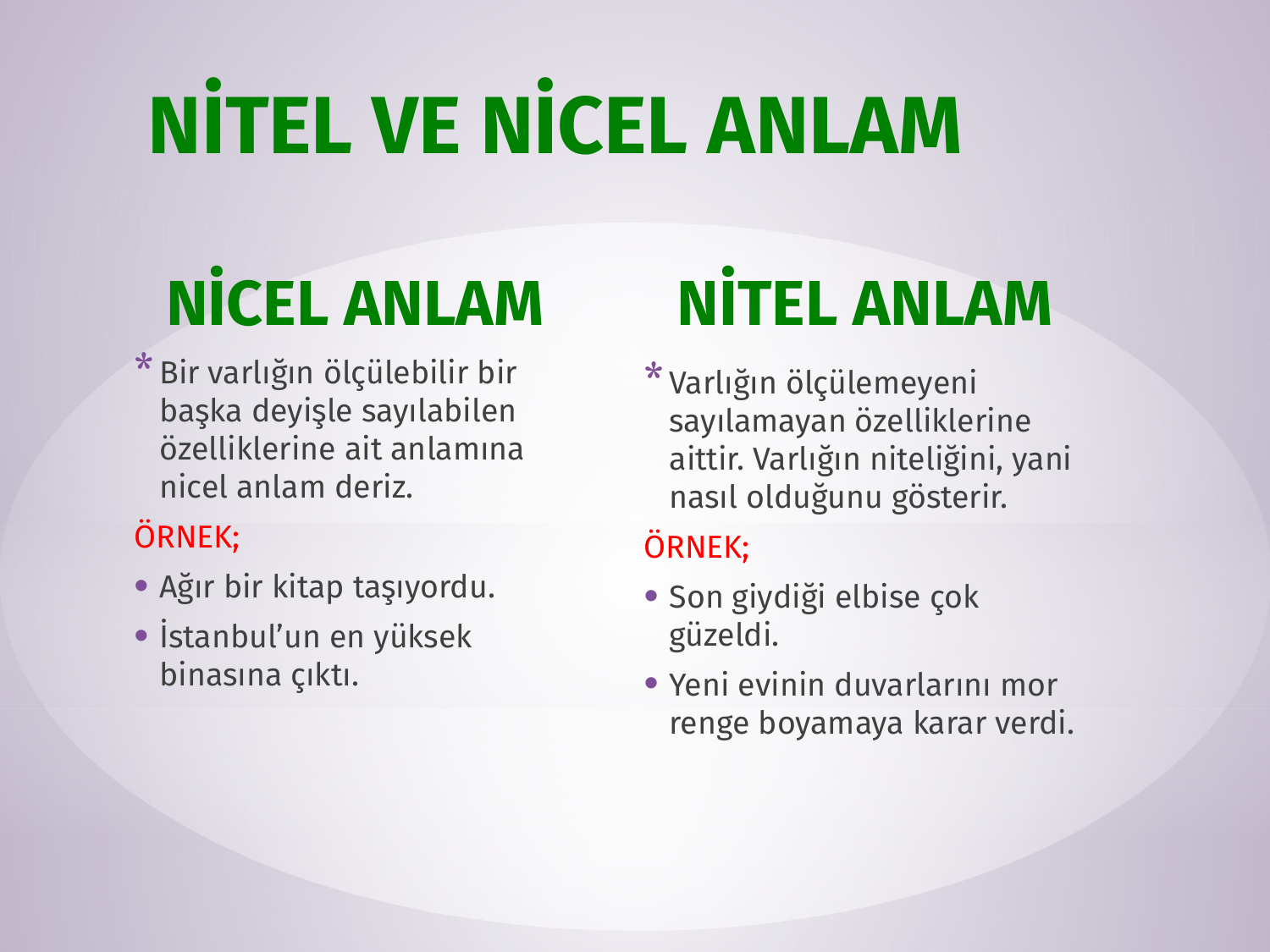

# NİTEL VE NİCEL ANLAM
NİCEL ANLAM
NİTEL ANLAM
Bir varlığın ölçülebilir bir başka deyişle sayılabilen özelliklerine ait anlamına nicel anlam deriz.
ÖRNEK;
Ağır bir kitap taşıyordu.
İstanbul’un en yüksek binasına çıktı.
Varlığın ölçülemeyeni sayılamayan özelliklerine aittir. Varlığın niteliğini, yani nasıl olduğunu gösterir.
ÖRNEK;
Son giydiği elbise çok güzeldi.
Yeni evinin duvarlarını mor renge boyamaya karar verdi.